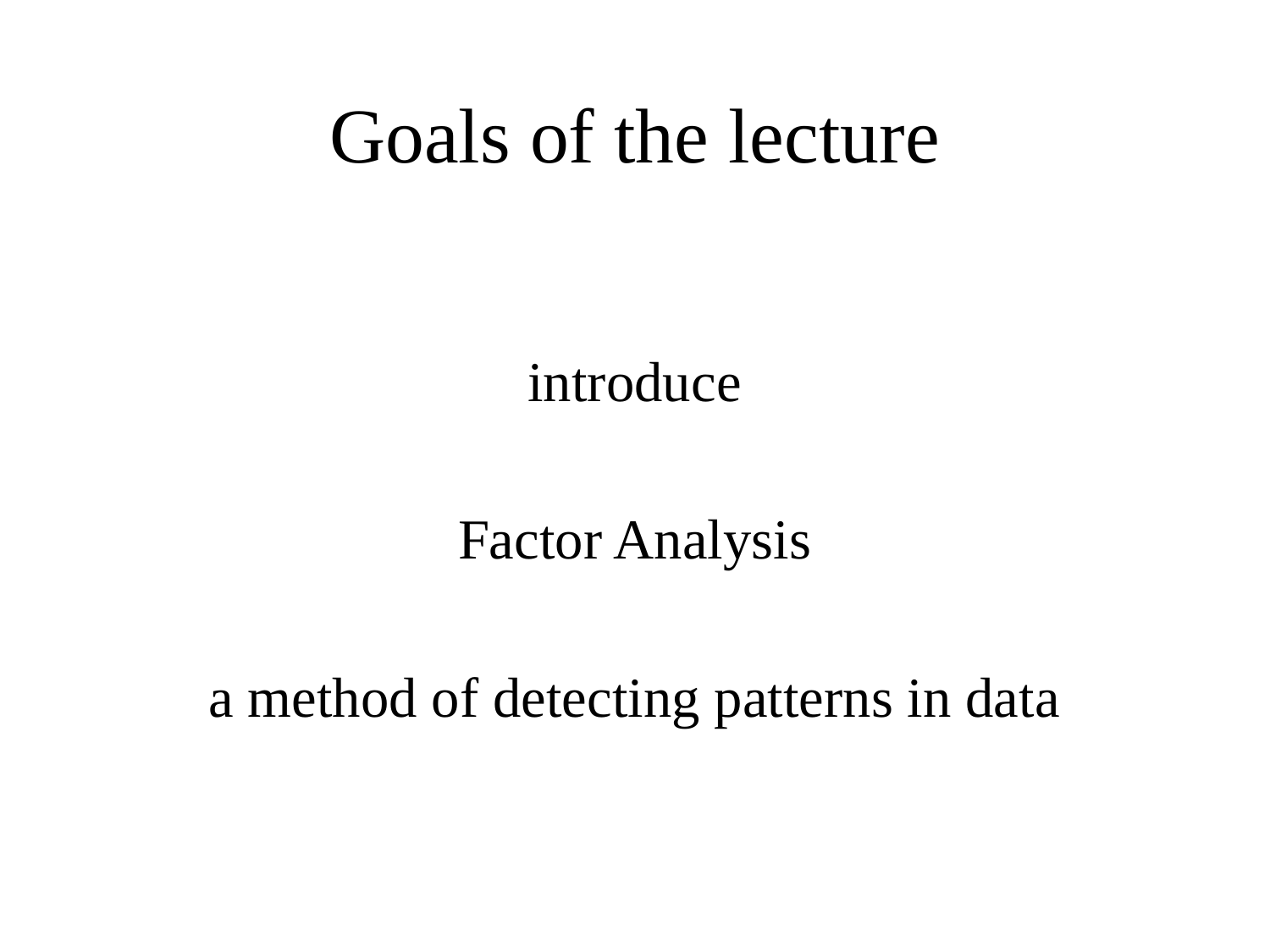

# Goals of the lecture
introduce

Factor Analysis

a method of detecting patterns in data